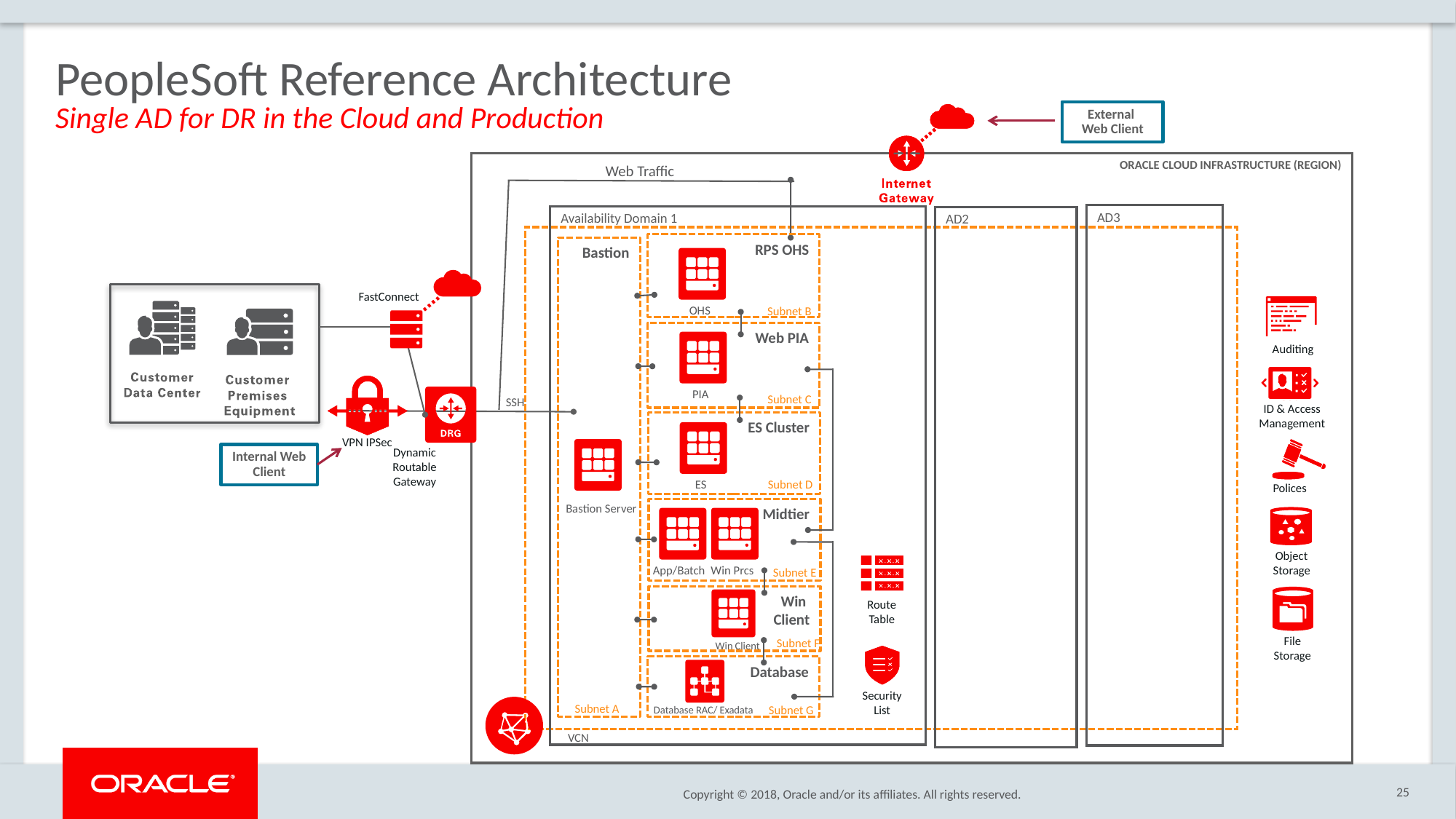

PeopleSoft Reference Architecture
Single AD for DR in the Cloud and Production

External
Web Client
ORACLE CLOUD INFRASTRUCTURE (REGION)
Web Traffic

AD3
Availability Domain 1
AD2
dg
RPS OHS
Bastion

Auditing

FastConnect

OHS
Subnet B

Web PIA

ID & Access Management

PIA
Subnet C
SSH

ES Cluster

Polices

VPN IPSec
Internal Web Client
Dynamic Routable Gateway

ES
Subnet D
Midtier

Object Storage
Bastion Server

Win Prcs
App/Batch
Subnet E

Win
Client
Route Table

File Storage
Subnet F

Win Client

Database

Security List

Subnet A
Database RAC/ Exadata
Subnet G
VCN
25